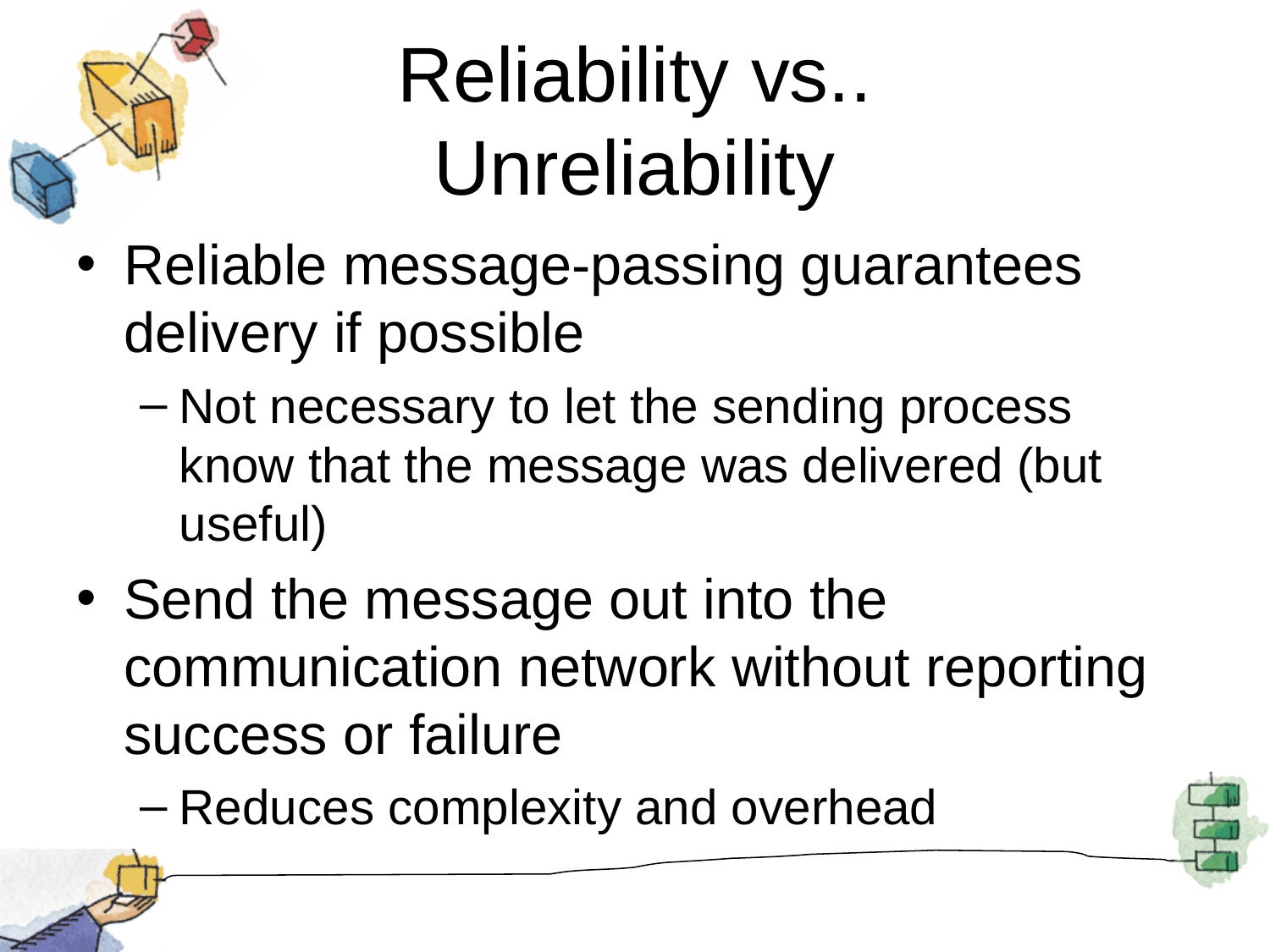

# Reliability vs.. Unreliability
Reliable message-passing guarantees delivery if possible
Not necessary to let the sending process know that the message was delivered (but useful)
Send the message out into the communication network without reporting success or failure
Reduces complexity and overhead